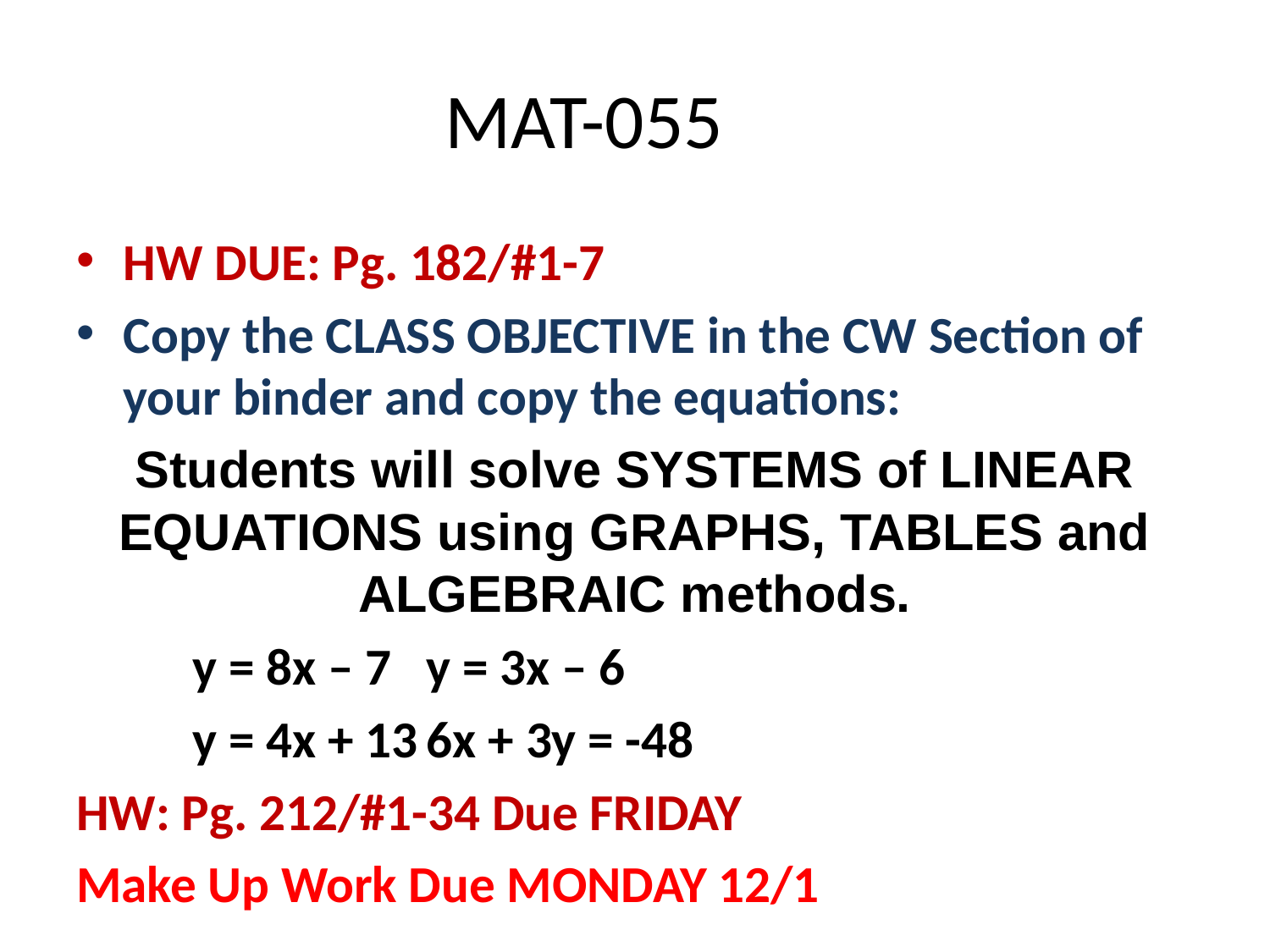

# MAT-055
HW DUE: Pg. 182/#1-7
Copy the CLASS OBJECTIVE in the CW Section of your binder and copy the equations:
Students will solve SYSTEMS of LINEAR EQUATIONS using GRAPHS, TABLES and ALGEBRAIC methods.
	y = 8x – 7			y = 3x – 6
	y = 4x + 13			6x + 3y = -48
HW: Pg. 212/#1-34 Due FRIDAY
Make Up Work Due MONDAY 12/1